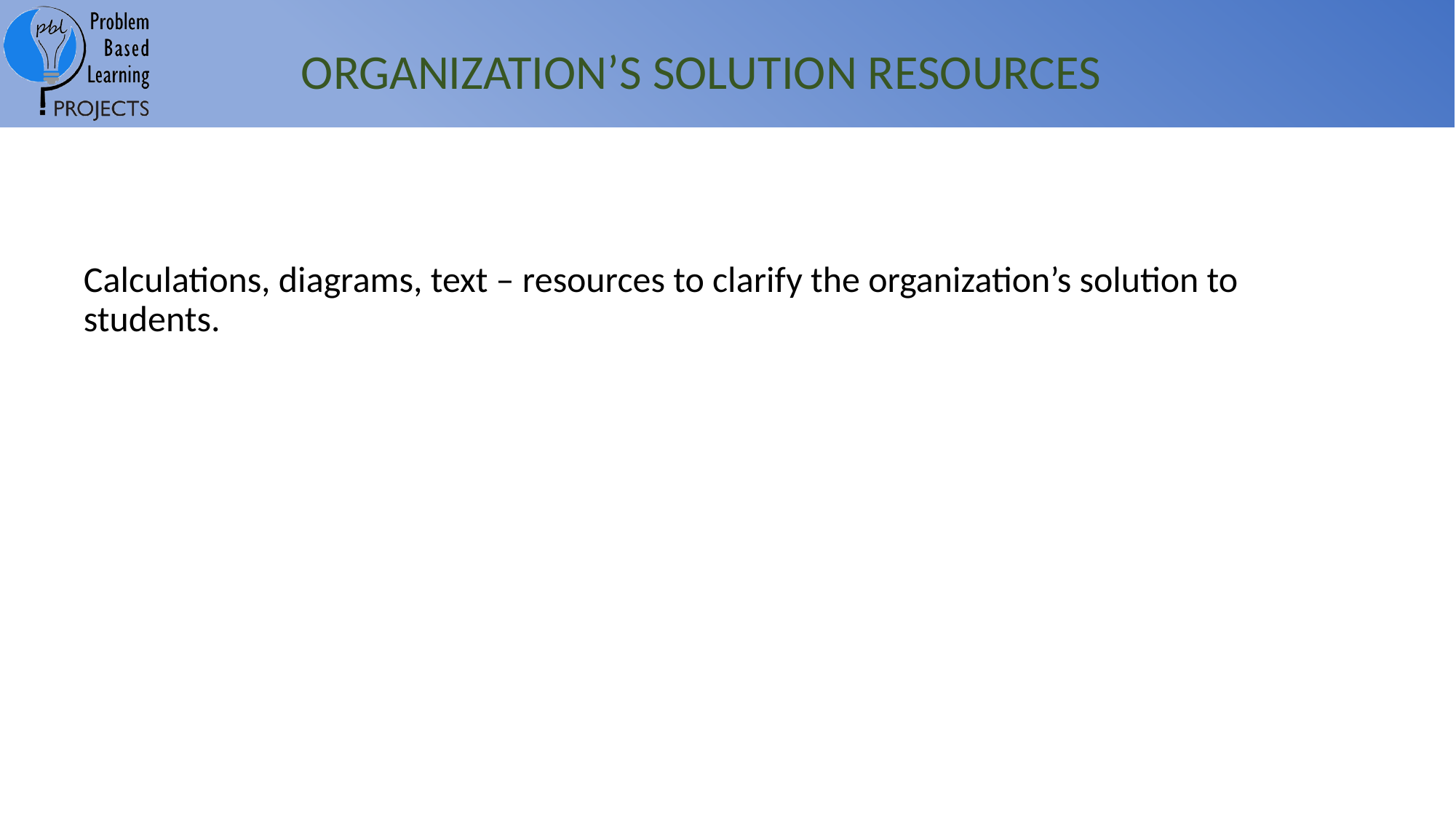

# ORGANIZATION’S SOLUTION RESOURCES
Calculations, diagrams, text – resources to clarify the organization’s solution to students.